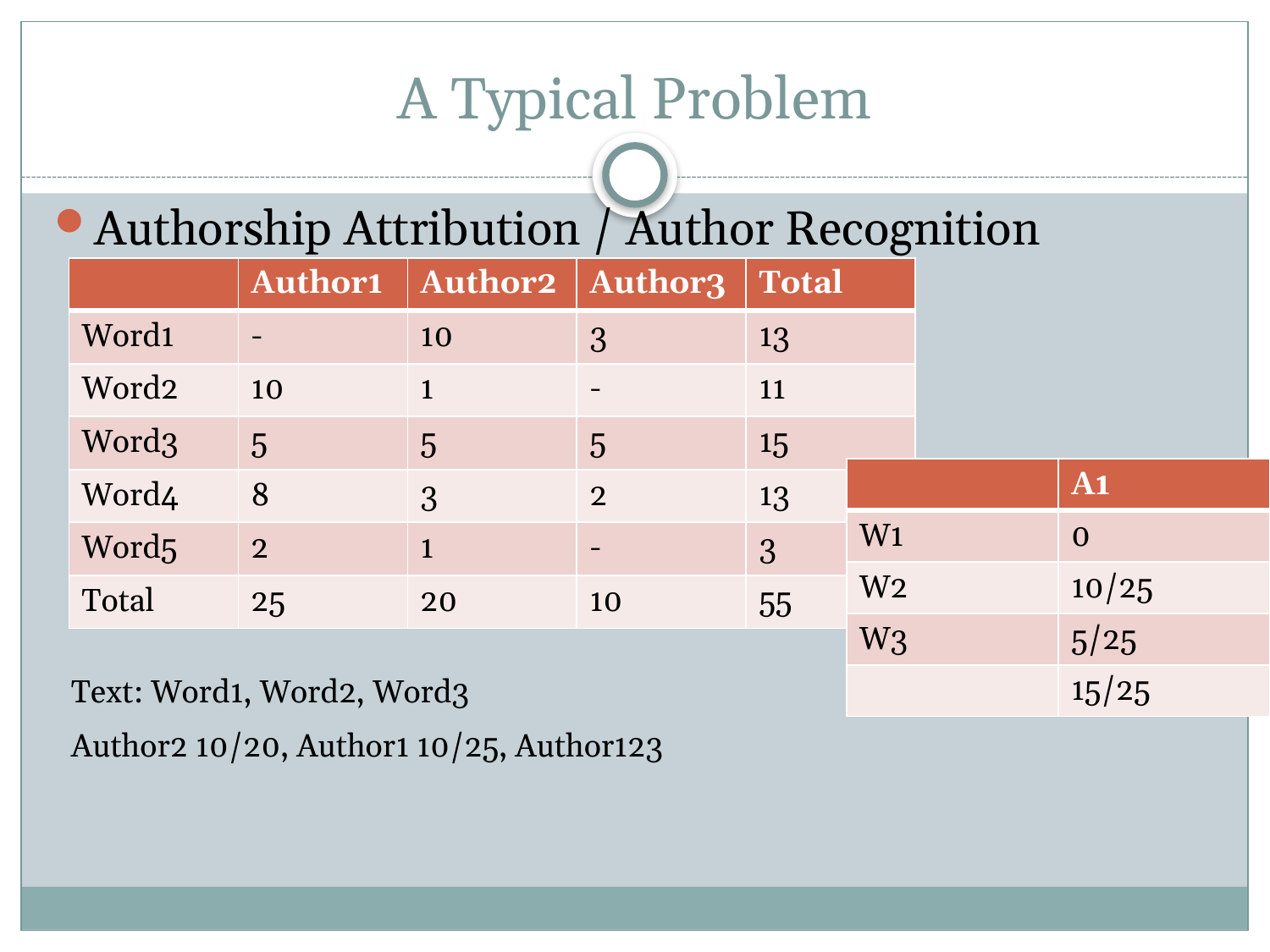

# A Typical Problem
Authorship Attribution / Author Recognition
|  | Author1 | Author2 | Author3 | Total |
| --- | --- | --- | --- | --- |
| Word1 | - | 10 | 3 | 13 |
| Word2 | 10 | 1 | - | 11 |
| Word3 | 5 | 5 | 5 | 15 |
| Word4 | 8 | 3 | 2 | 13 |
| Word5 | 2 | 1 | - | 3 |
| Total | 25 | 20 | 10 | 55 |
|  | A1 | A2 | A3 |
| --- | --- | --- | --- |
| W1 | 0 | 10/20 | 3/10 |
| W2 | 10/25 | 1/20 | 0 |
| W3 | 5/25 | 5/20 | 5/10 |
|  | 15/25 | 16/20 | 8/10 |
Text: Word1, Word2, Word3
Author2 10/20, Author1 10/25, Author123